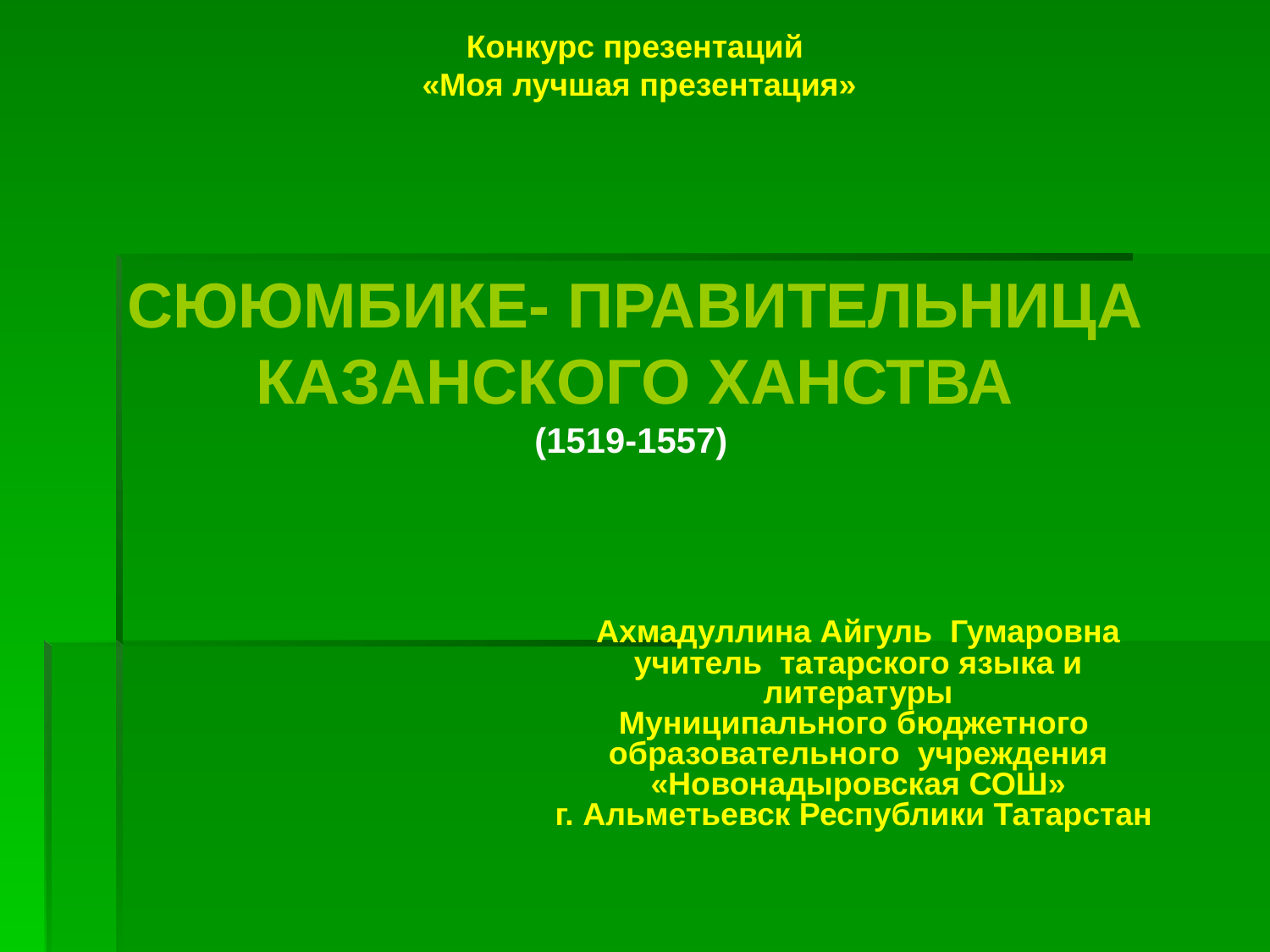

Конкурс презентаций
 «Моя лучшая презентация»
Сююмбике- Правительница Казанского ханства
(1519-1557)
Ахмадуллина Айгуль  Гумаровна
учитель  татарского языка и литературы
Муниципального бюджетного  образовательного  учреждения
«Новонадыровская СОШ»
г. Альметьевск Республики Татарстан